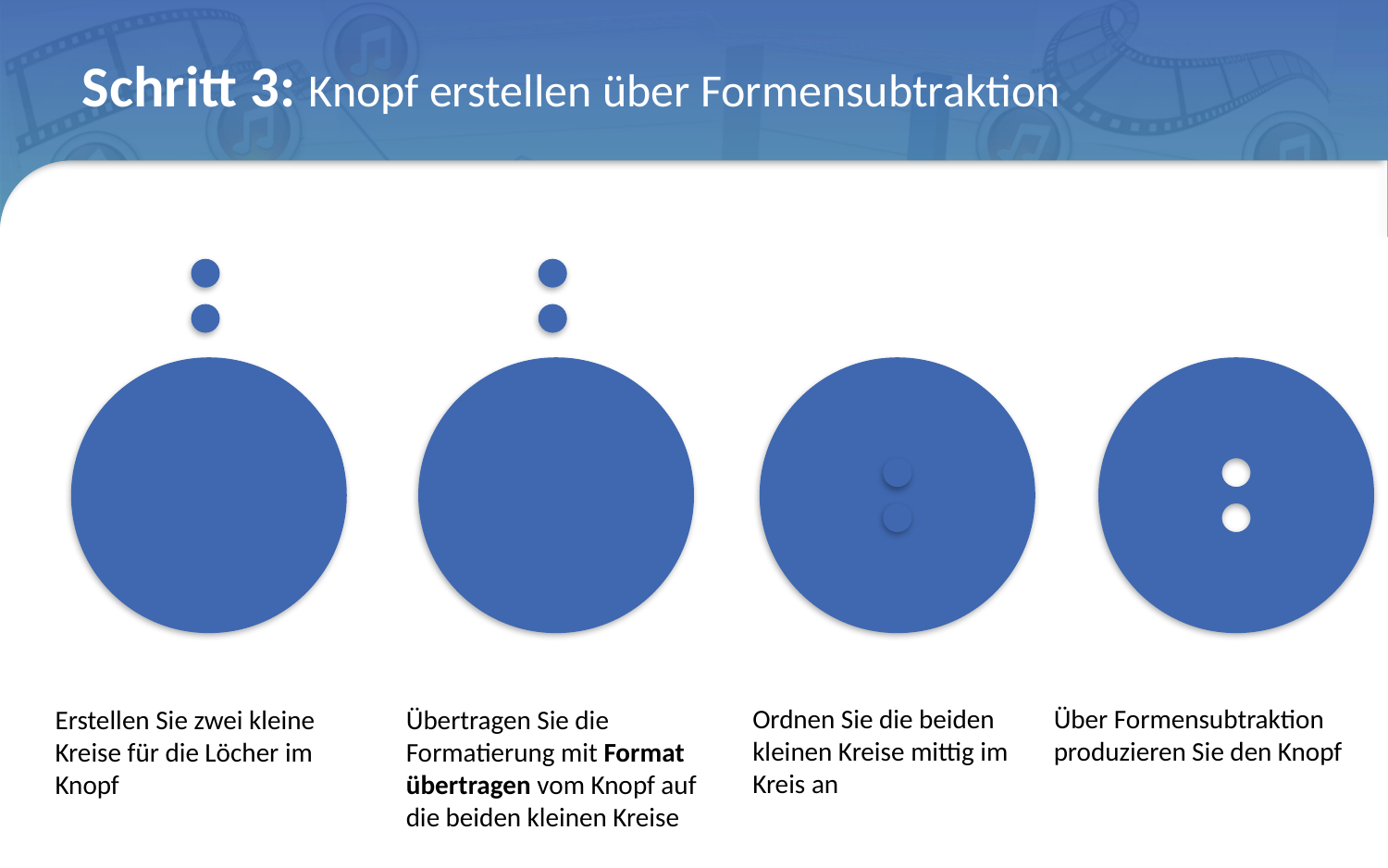

# Schritt 3: Knopf erstellen über Formensubtraktion

Ordnen Sie die beiden kleinen Kreise mittig im Kreis an
Über Formensubtraktion  produzieren Sie den Knopf
Erstellen Sie zwei kleine Kreise für die Löcher im Knopf
Übertragen Sie die Formatierung mit Format übertragen vom Knopf auf die beiden kleinen Kreise